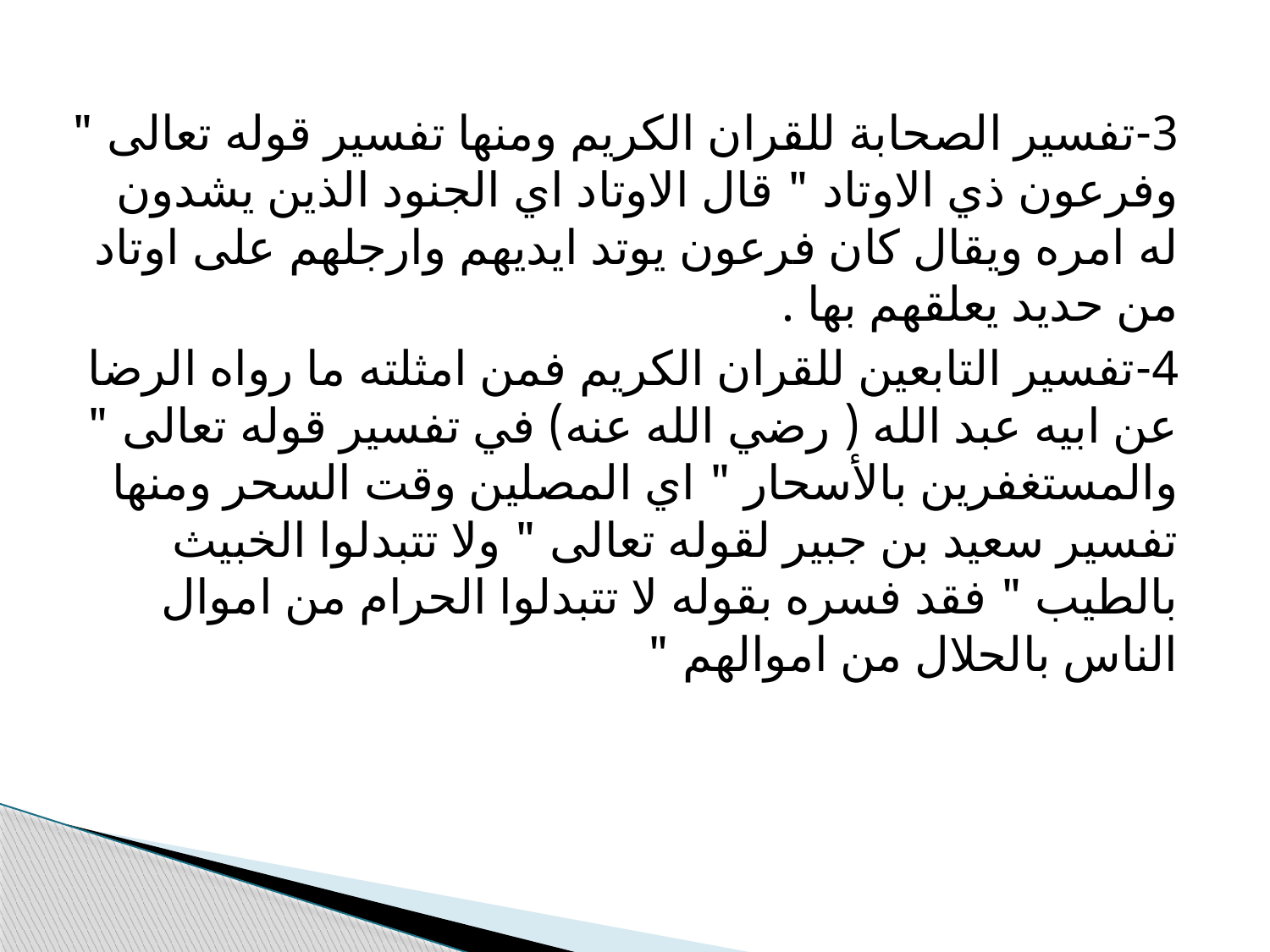

3-	تفسير الصحابة للقران الكريم ومنها تفسير قوله تعالى " وفرعون ذي الاوتاد " قال الاوتاد اي الجنود الذين يشدون له امره ويقال كان فرعون يوتد ايديهم وارجلهم على اوتاد من حديد يعلقهم بها .
4-	تفسير التابعين للقران الكريم فمن امثلته ما رواه الرضا عن ابيه عبد الله ( رضي الله عنه) في تفسير قوله تعالى " والمستغفرين بالأسحار " اي المصلين وقت السحر ومنها تفسير سعيد بن جبير لقوله تعالى " ولا تتبدلوا الخبيث بالطيب " فقد فسره بقوله لا تتبدلوا الحرام من اموال الناس بالحلال من اموالهم "